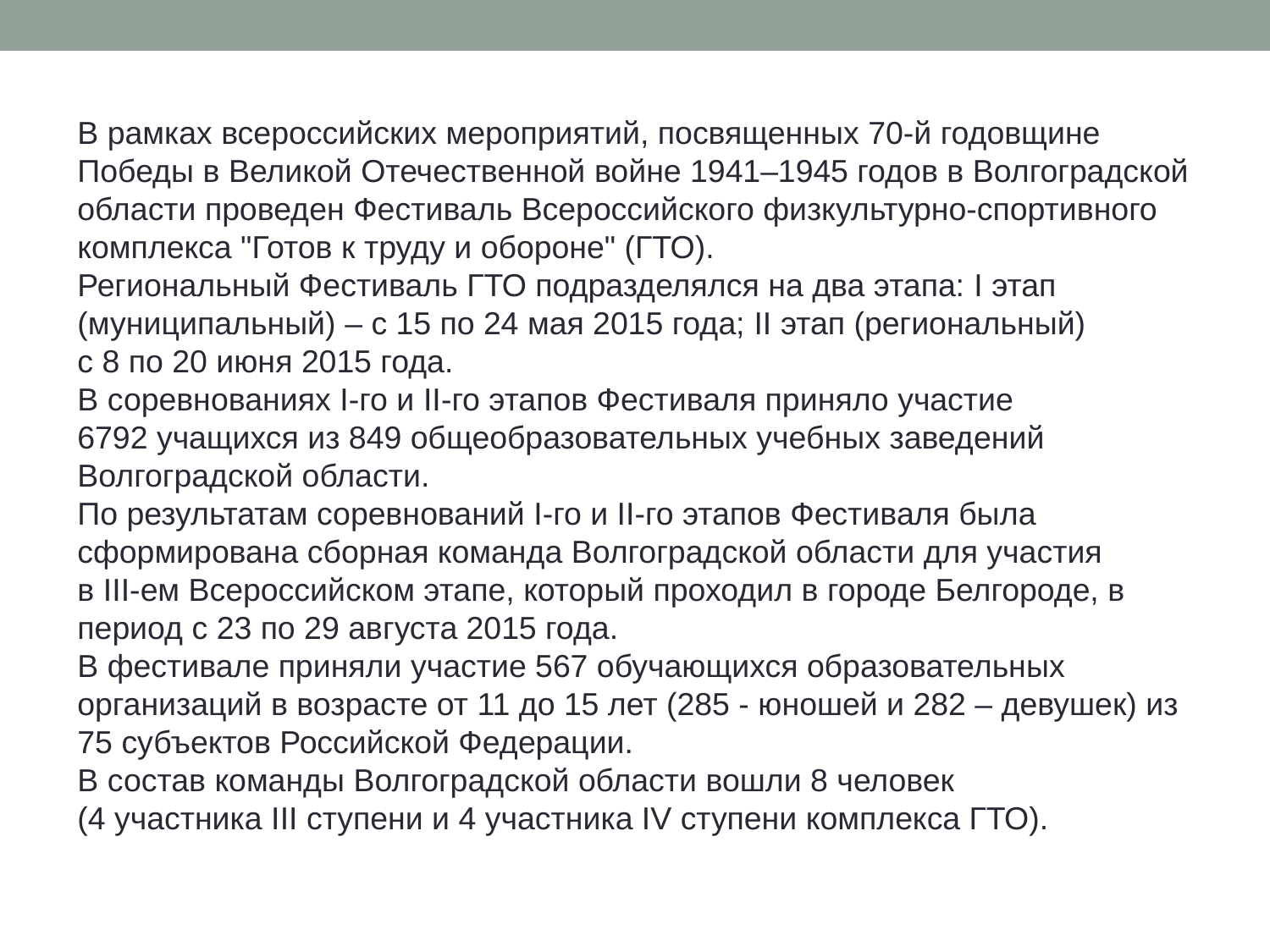

В рамках всероссийских мероприятий, посвященных 70-й годовщине Победы в Великой Отечественной войне 1941–1945 годов в Волгоградской области проведен Фестиваль Всероссийского физкультурно-спортивного комплекса "Готов к труду и обороне" (ГТО).
Региональный Фестиваль ГТО подразделялся на два этапа: I этап (муниципальный) – с 15 по 24 мая 2015 года; II этап (региональный)
с 8 по 20 июня 2015 года.
В соревнованиях I-го и II-го этапов Фестиваля приняло участие
6792 учащихся из 849 общеобразовательных учебных заведений Волгоградской области.
По результатам соревнований I-го и II-го этапов Фестиваля была сформирована сборная команда Волгоградской области для участия
в III-ем Всероссийском этапе, который проходил в городе Белгороде, в период с 23 по 29 августа 2015 года.
В фестивале приняли участие 567 обучающихся образовательных организаций в возрасте от 11 до 15 лет (285 - юношей и 282 – девушек) из 75 субъектов Российской Федерации.
В состав команды Волгоградской области вошли 8 человек
(4 участника III ступени и 4 участника IV ступени комплекса ГТО).